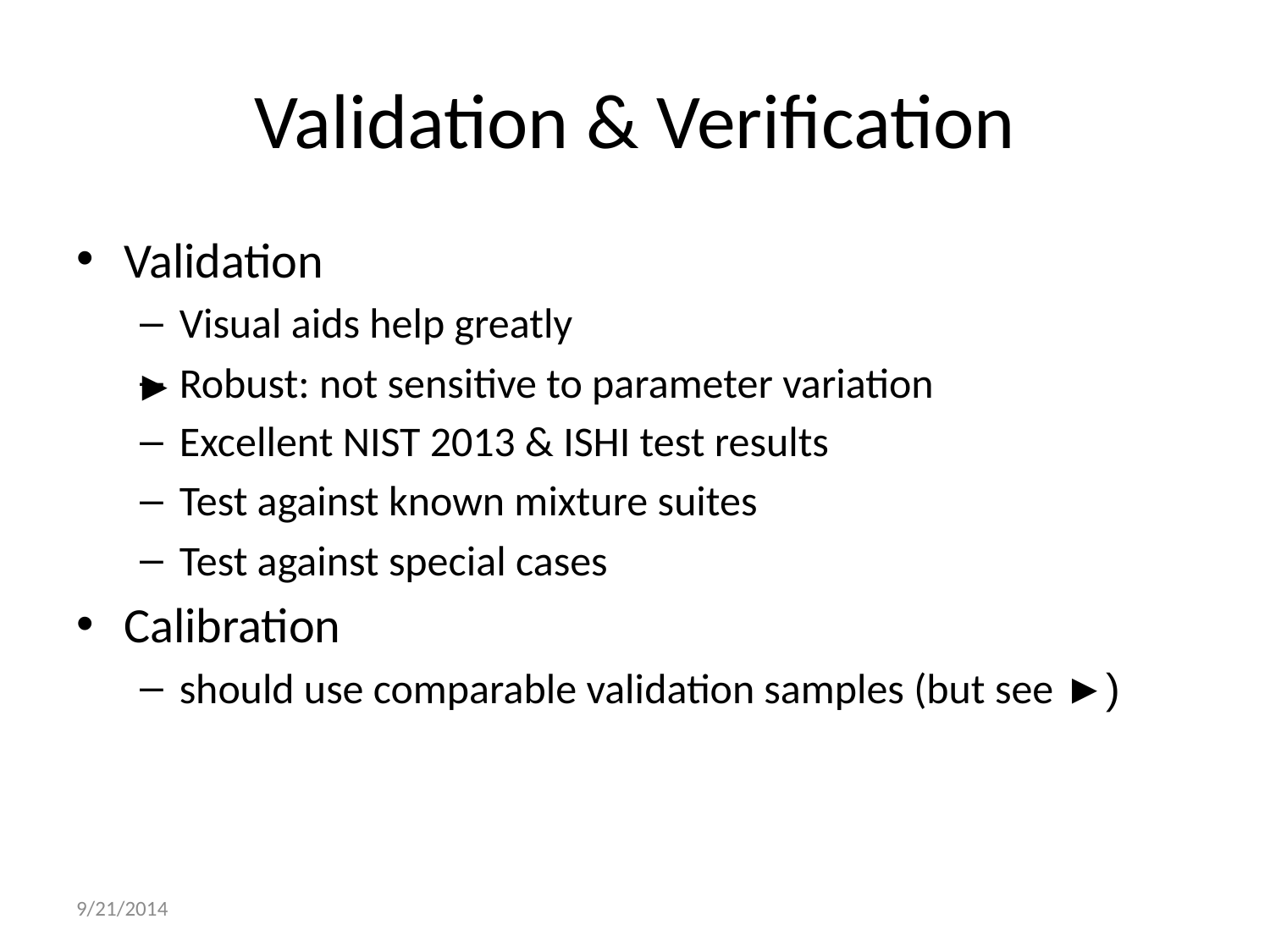

# Validation & Verification
Validation
Visual aids help greatly
Robust: not sensitive to parameter variation
Excellent NIST 2013 & ISHI test results
Test against known mixture suites
Test against special cases
Calibration
should use comparable validation samples (but see ►)
►
9/21/2014